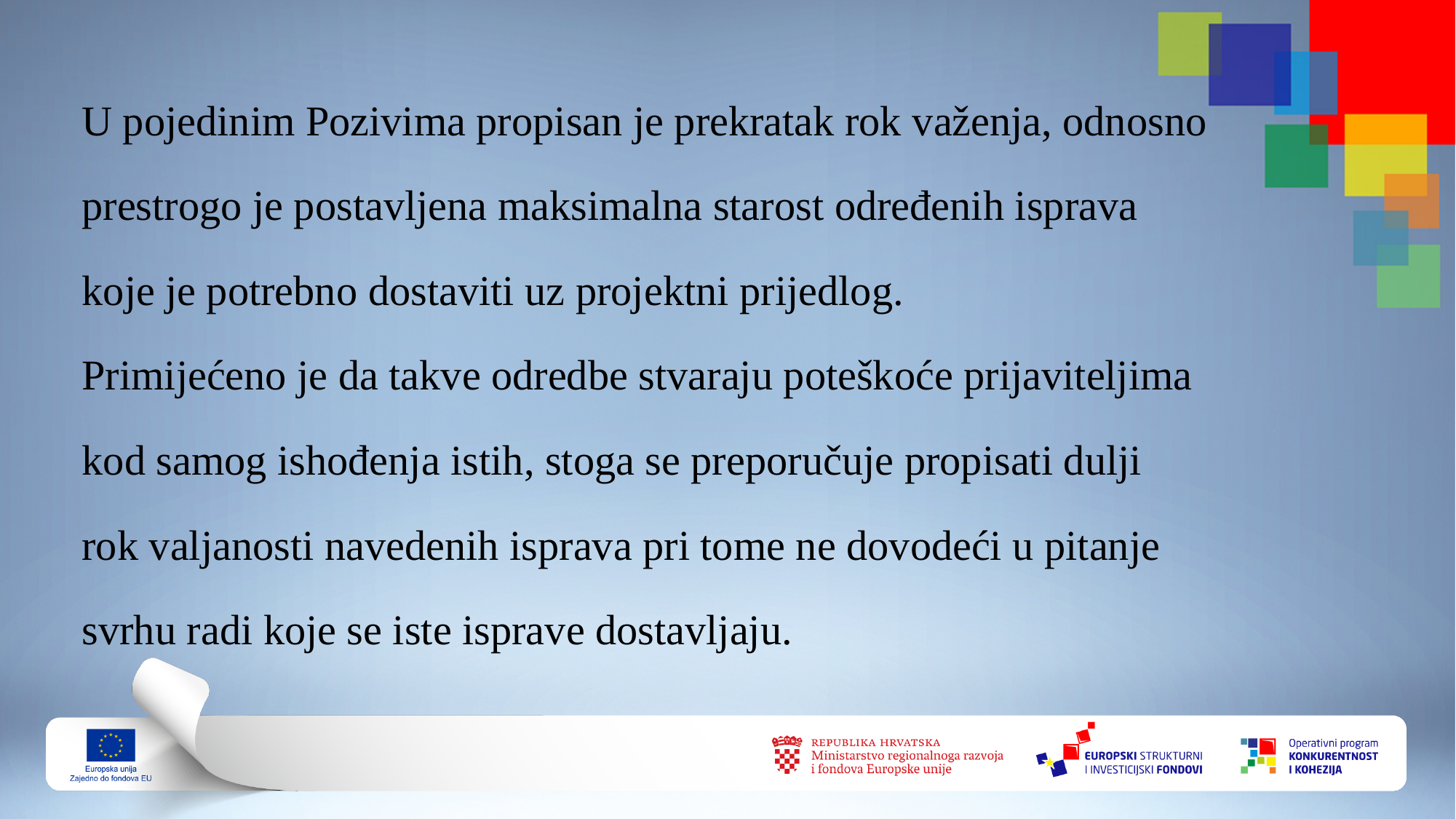

U pojedinim Pozivima propisan je prekratak rok važenja, odnosno
prestrogo je postavljena maksimalna starost određenih isprava
koje je potrebno dostaviti uz projektni prijedlog.
Primijećeno je da takve odredbe stvaraju poteškoće prijaviteljima
kod samog ishođenja istih, stoga se preporučuje propisati dulji
rok valjanosti navedenih isprava pri tome ne dovodeći u pitanje
svrhu radi koje se iste isprave dostavljaju.